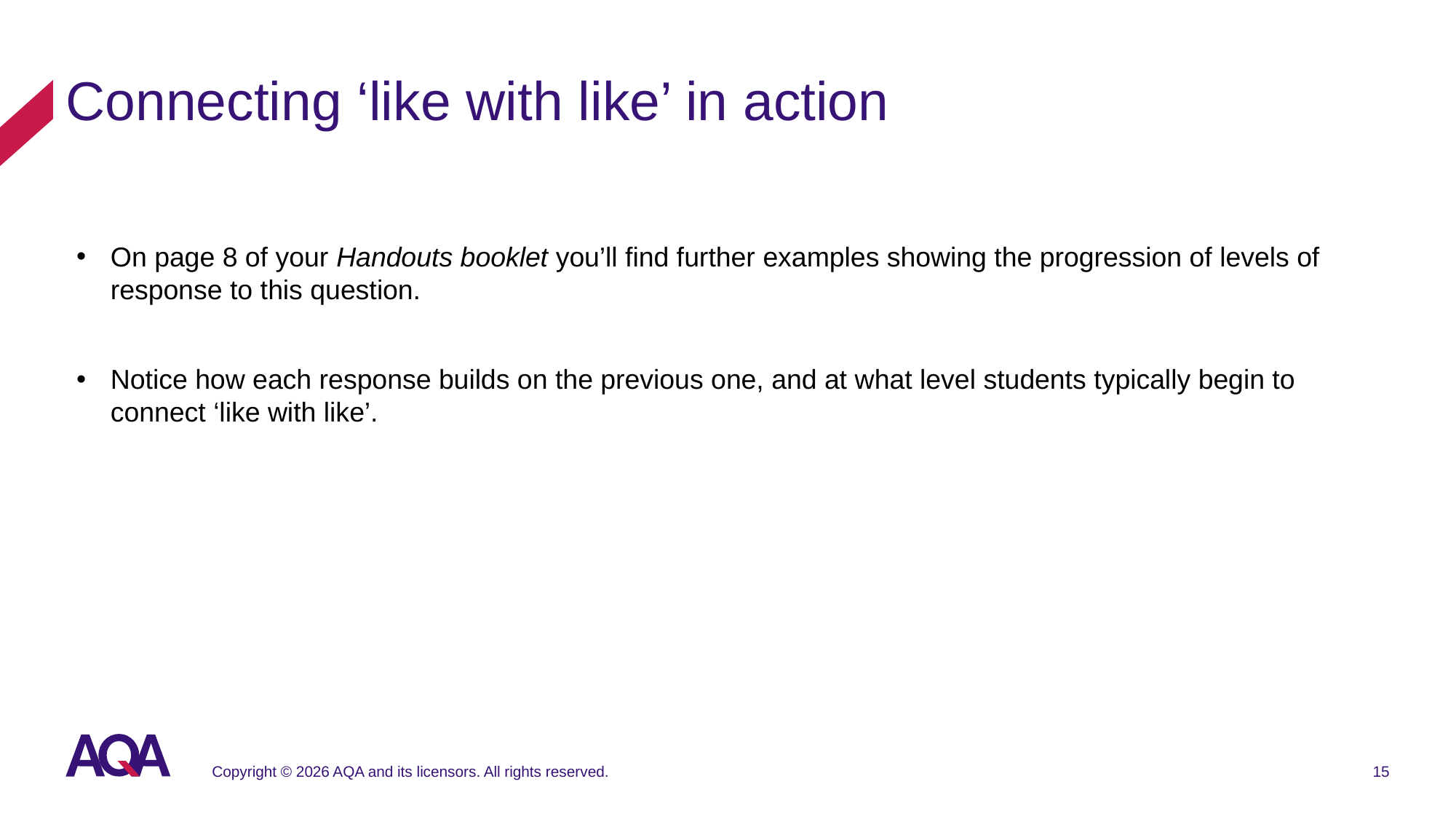

# Connecting ‘like with like’ in action
On page 8 of your Handouts booklet you’ll find further examples showing the progression of levels of response to this question.

Notice how each response builds on the previous one, and at what level students typically begin to connect ‘like with like’.

Copyright © 2026 AQA and its licensors. All rights reserved.
15